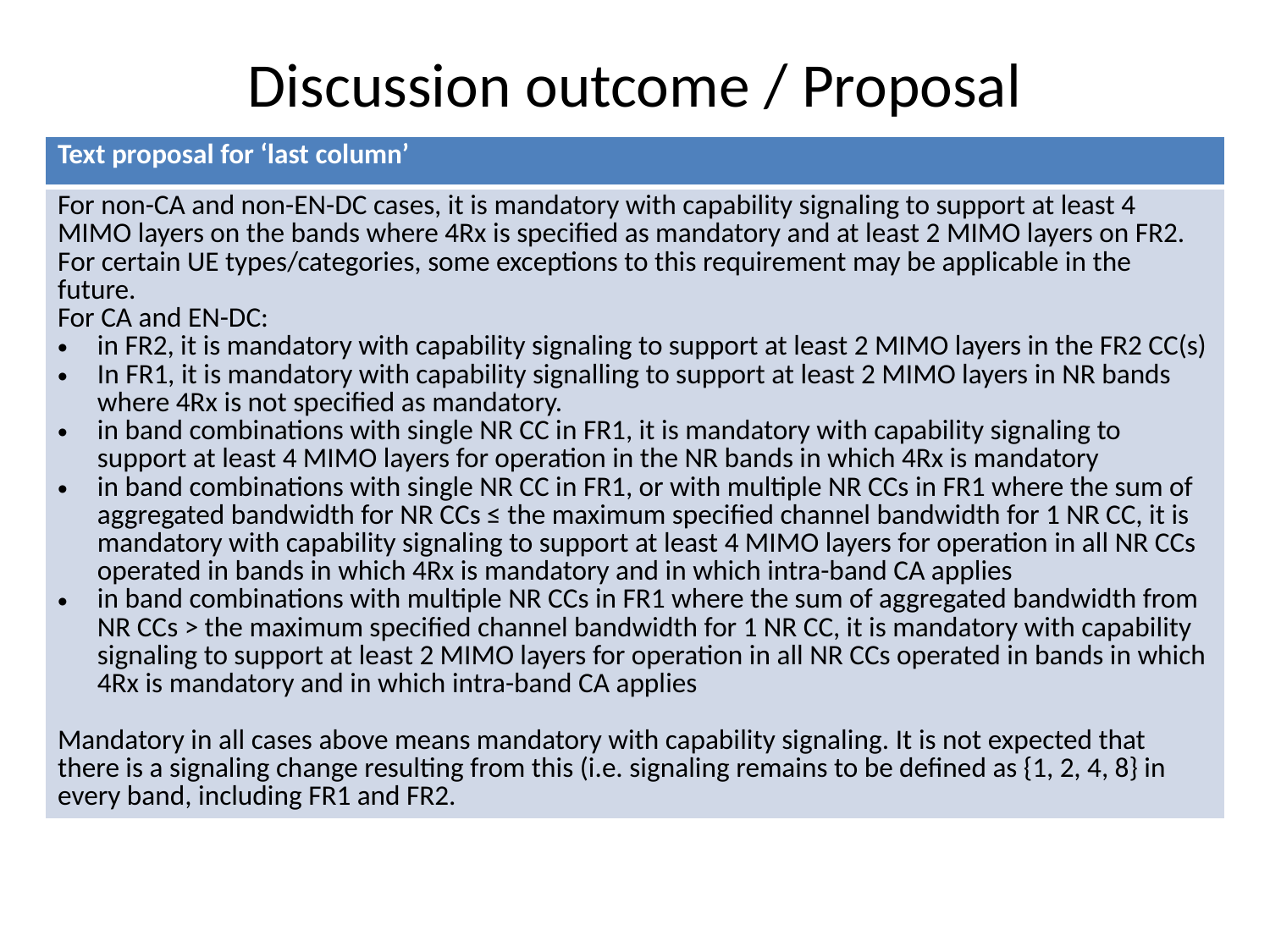

# Discussion outcome / Proposal
| Text proposal for ‘last column’ |
| --- |
| For non-CA and non-EN-DC cases, it is mandatory with capability signaling to support at least 4 MIMO layers on the bands where 4Rx is specified as mandatory and at least 2 MIMO layers on FR2. For certain UE types/categories, some exceptions to this requirement may be applicable in the future. For CA and EN-DC: in FR2, it is mandatory with capability signaling to support at least 2 MIMO layers in the FR2 CC(s) In FR1, it is mandatory with capability signalling to support at least 2 MIMO layers in NR bands where 4Rx is not specified as mandatory. in band combinations with single NR CC in FR1, it is mandatory with capability signaling to support at least 4 MIMO layers for operation in the NR bands in which 4Rx is mandatory in band combinations with single NR CC in FR1, or with multiple NR CCs in FR1 where the sum of aggregated bandwidth for NR CCs ≤ the maximum specified channel bandwidth for 1 NR CC, it is mandatory with capability signaling to support at least 4 MIMO layers for operation in all NR CCs operated in bands in which 4Rx is mandatory and in which intra-band CA applies in band combinations with multiple NR CCs in FR1 where the sum of aggregated bandwidth from NR CCs > the maximum specified channel bandwidth for 1 NR CC, it is mandatory with capability signaling to support at least 2 MIMO layers for operation in all NR CCs operated in bands in which 4Rx is mandatory and in which intra-band CA applies Mandatory in all cases above means mandatory with capability signaling. It is not expected that there is a signaling change resulting from this (i.e. signaling remains to be defined as {1, 2, 4, 8} in every band, including FR1 and FR2. |